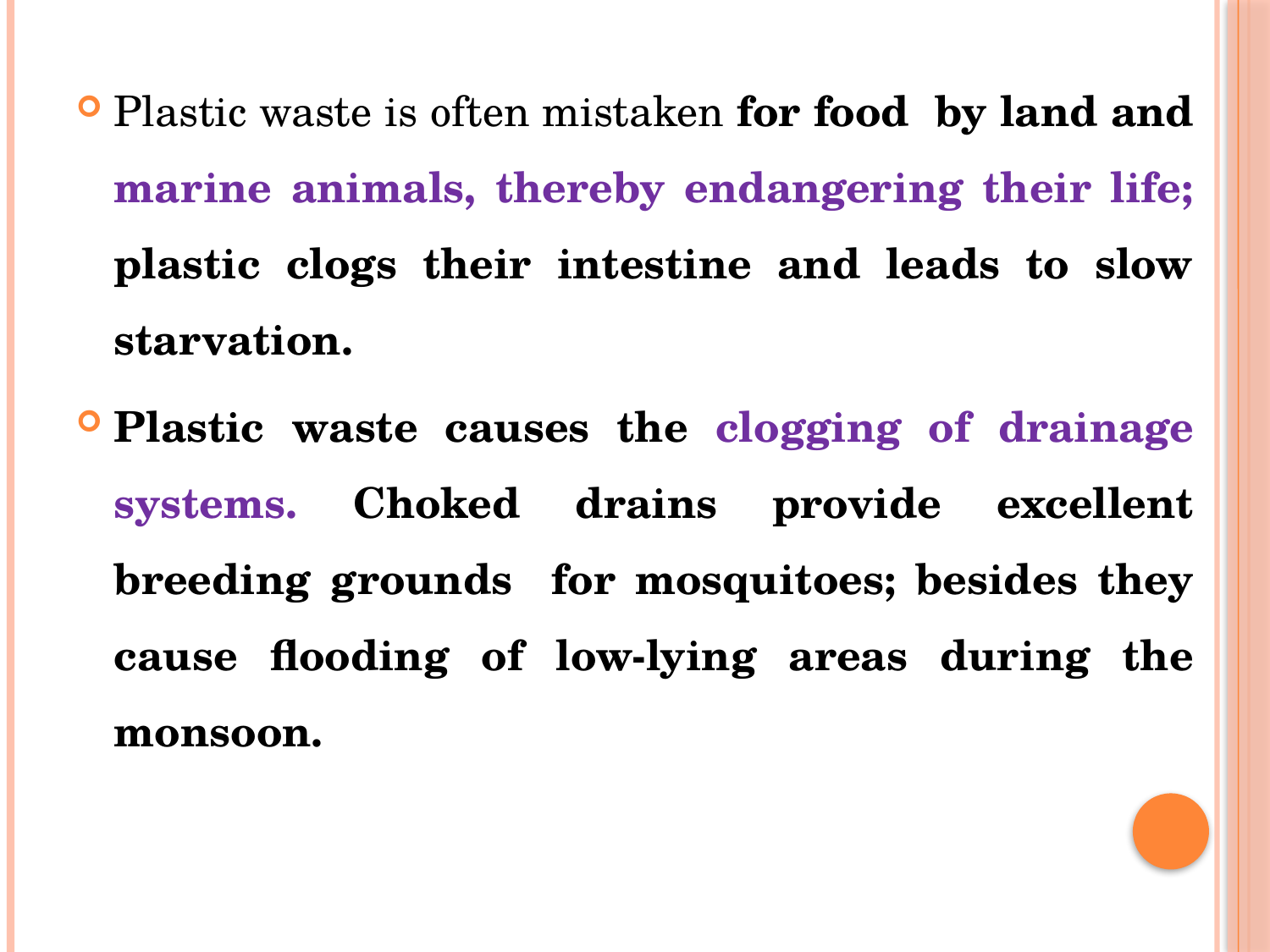

Plastic waste is often mistaken for food  by land and marine animals, thereby endangering their life; plastic clogs their intestine and leads to slow starvation.
Plastic waste causes the clogging of drainage systems. Choked drains provide excellent breeding grounds  for mosquitoes; besides they cause flooding of low-lying areas during the monsoon.